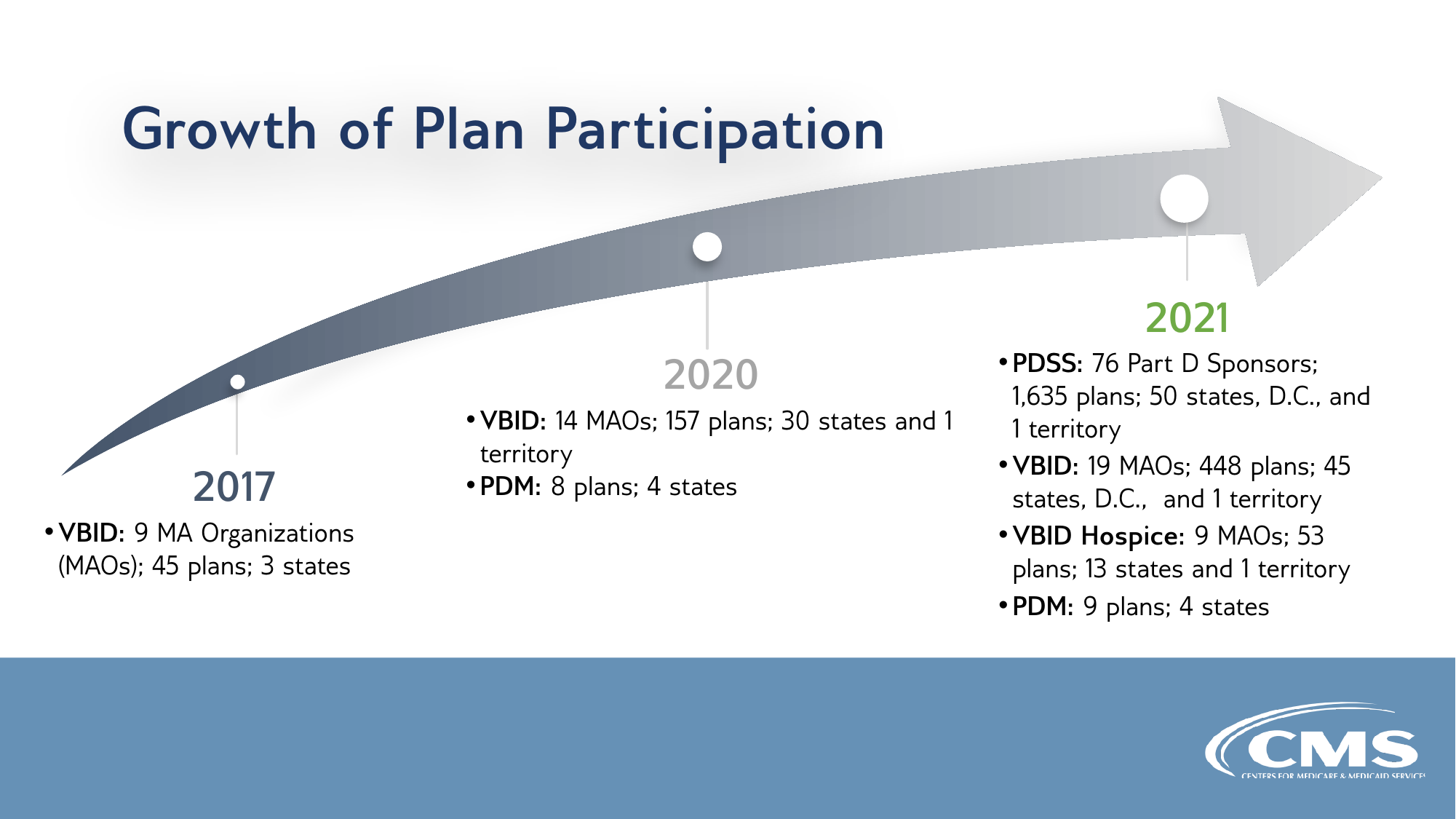

# Growth of Plan Participation

2021
PDSS: 76 Part D Sponsors; 1,635 plans; 50 states, D.C., and 1 territory
VBID: 19 MAOs; 448 plans; 45 states, D.C.,  and 1 territory
VBID Hospice: 9 MAOs; 53 plans; 13 states and 1 territory
PDM: 9 plans; 4 states
2020
VBID: 14 MAOs; 157 plans; 30 states and 1 territory
PDM: 8 plans; 4 states

2017
VBID: 9 MA Organizations (MAOs); 45 plans; 3 states